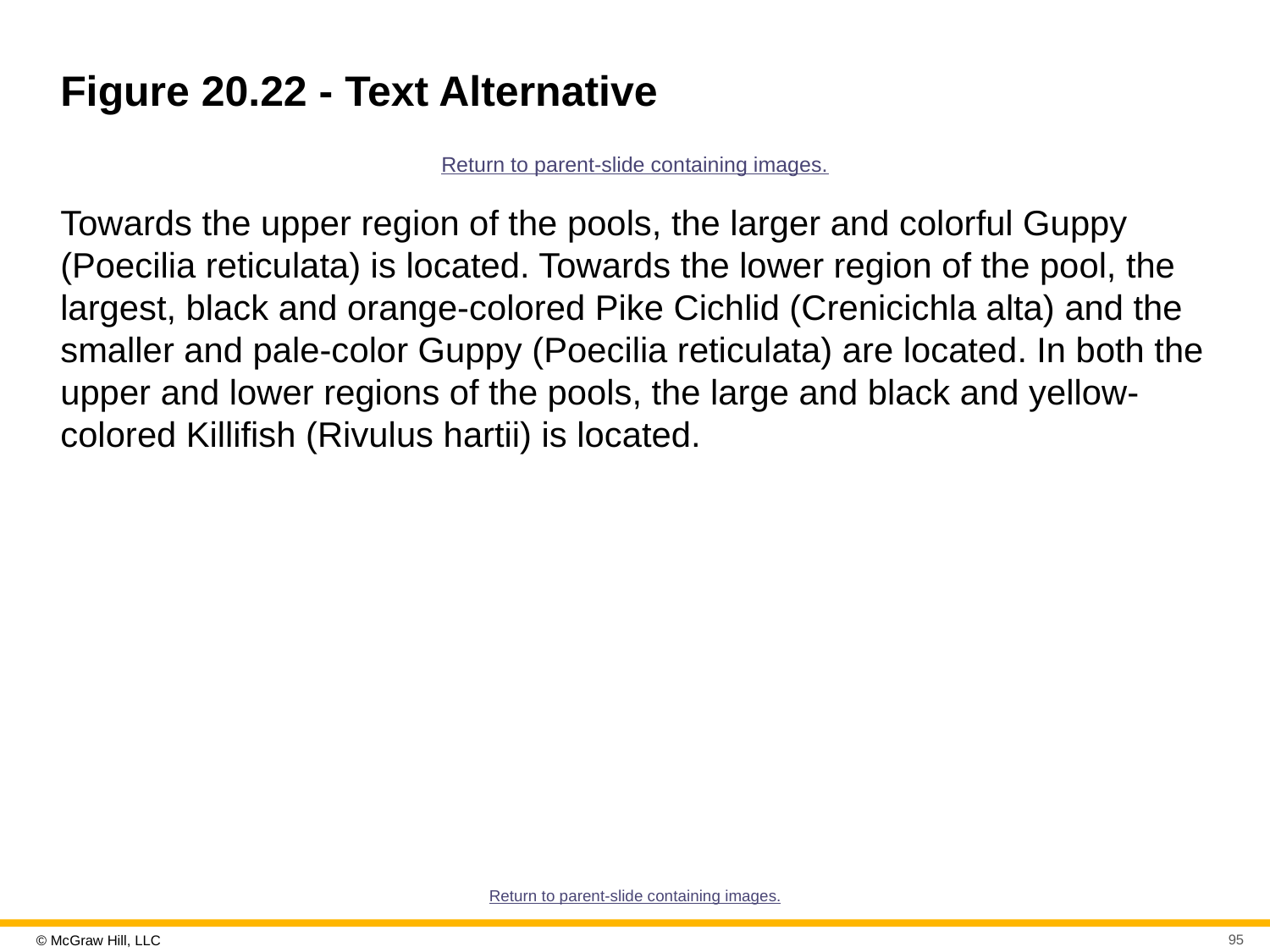

# Figure 20.22 - Text Alternative
Return to parent-slide containing images.
Towards the upper region of the pools, the larger and colorful Guppy (Poecilia reticulata) is located. Towards the lower region of the pool, the largest, black and orange-colored Pike Cichlid (Crenicichla alta) and the smaller and pale-color Guppy (Poecilia reticulata) are located. In both the upper and lower regions of the pools, the large and black and yellow-colored Killifish (Rivulus hartii) is located.
Return to parent-slide containing images.
95